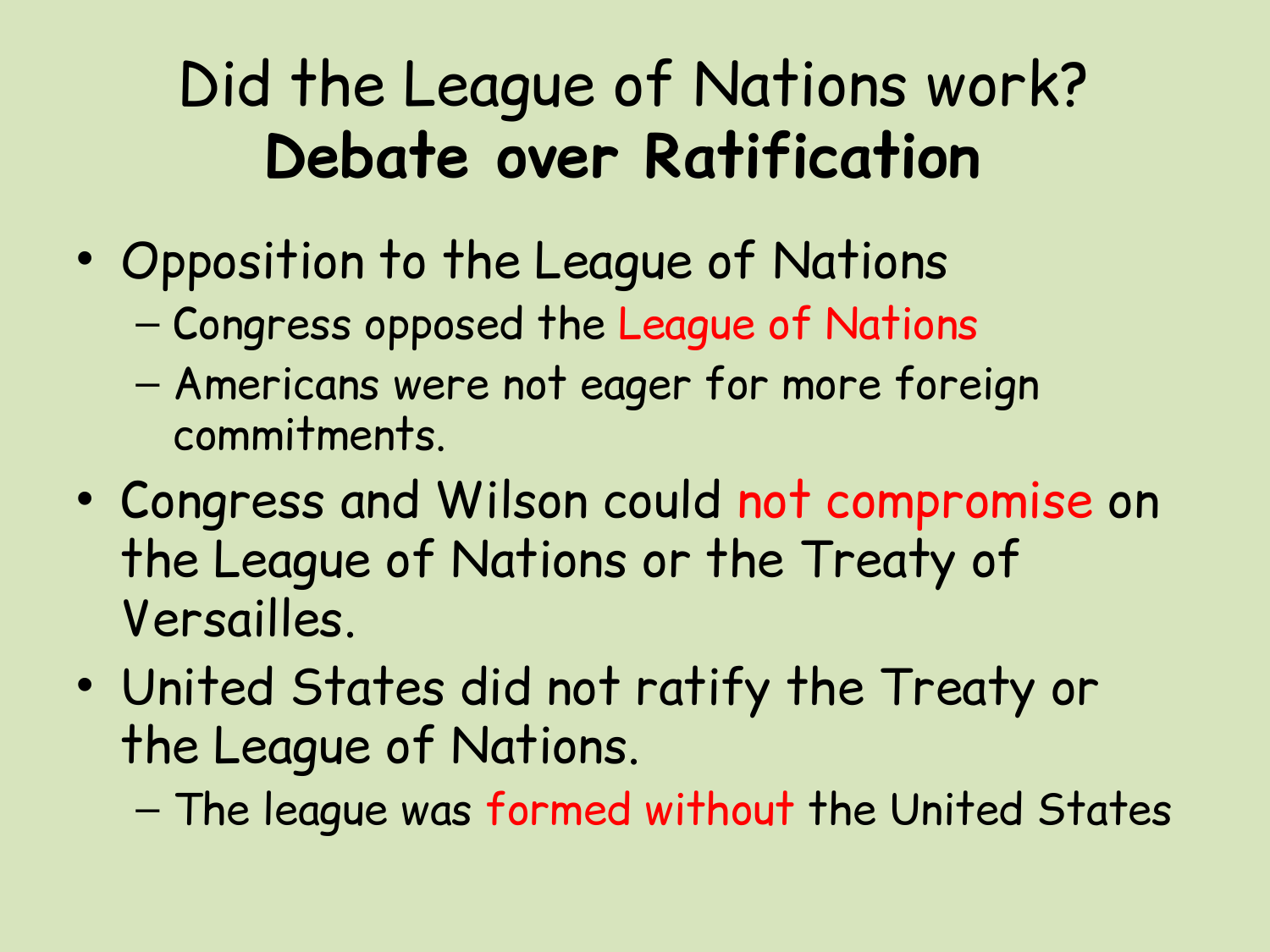

# Did the League of Nations work? Debate over Ratification
Opposition to the League of Nations
Congress opposed the League of Nations
Americans were not eager for more foreign commitments.
Congress and Wilson could not compromise on the League of Nations or the Treaty of Versailles.
United States did not ratify the Treaty or the League of Nations.
The league was formed without the United States